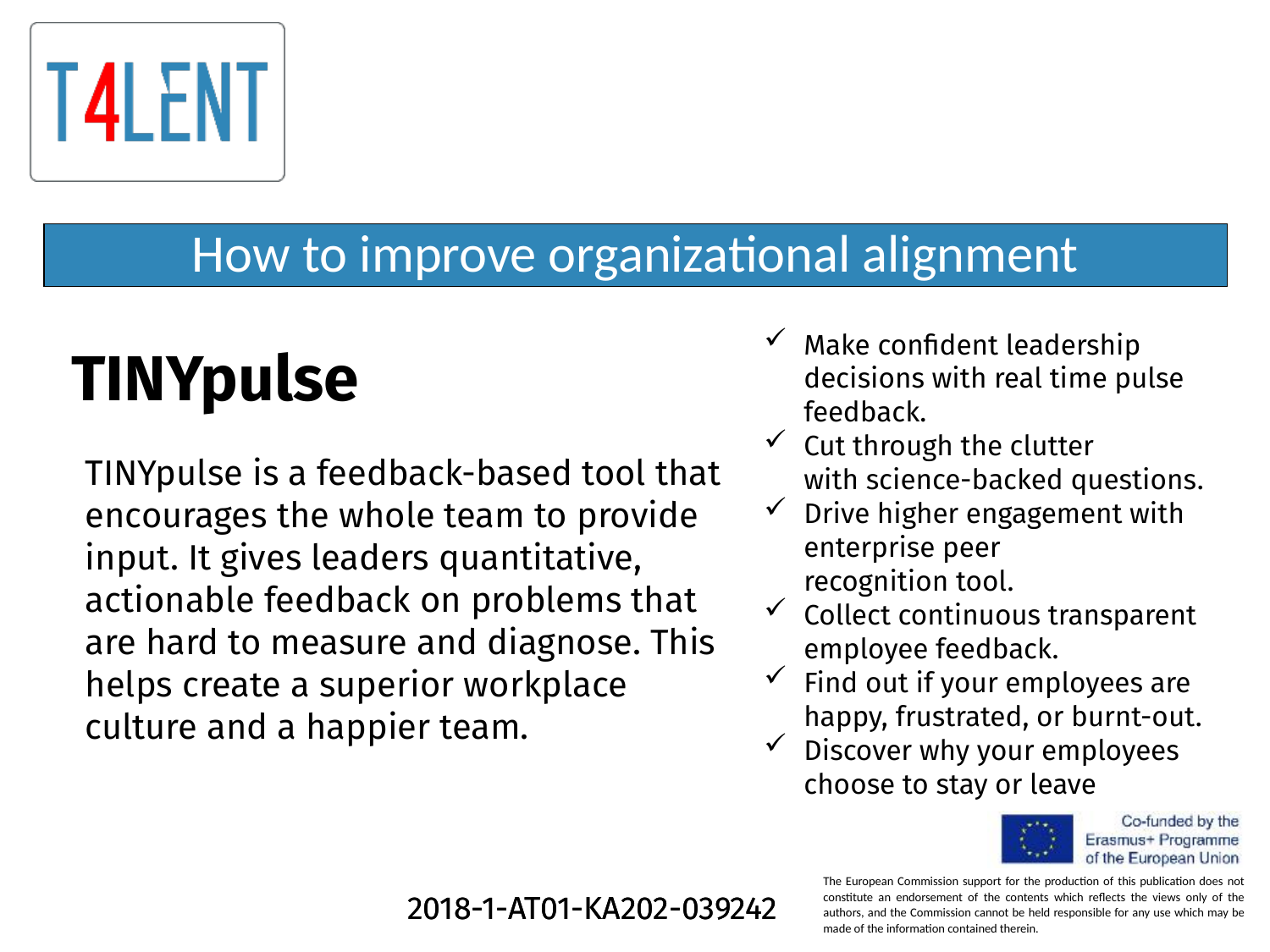

# How to improve organizational alignment
Make confident leadership decisions with real time pulse feedback.
Cut through the clutter with science-backed questions.
Drive higher engagement with enterprise peer recognition tool.
Collect continuous transparent employee feedback.
Find out if your employees are happy, frustrated, or burnt-out.
Discover why your employees choose to stay or leave
 TINYpulse
TINYpulse is a feedback-based tool that encourages the whole team to provide input. It gives leaders quantitative, actionable feedback on problems that are hard to measure and diagnose. This helps create a superior workplace culture and a happier team.

2018-1-AT01-KA202-039242